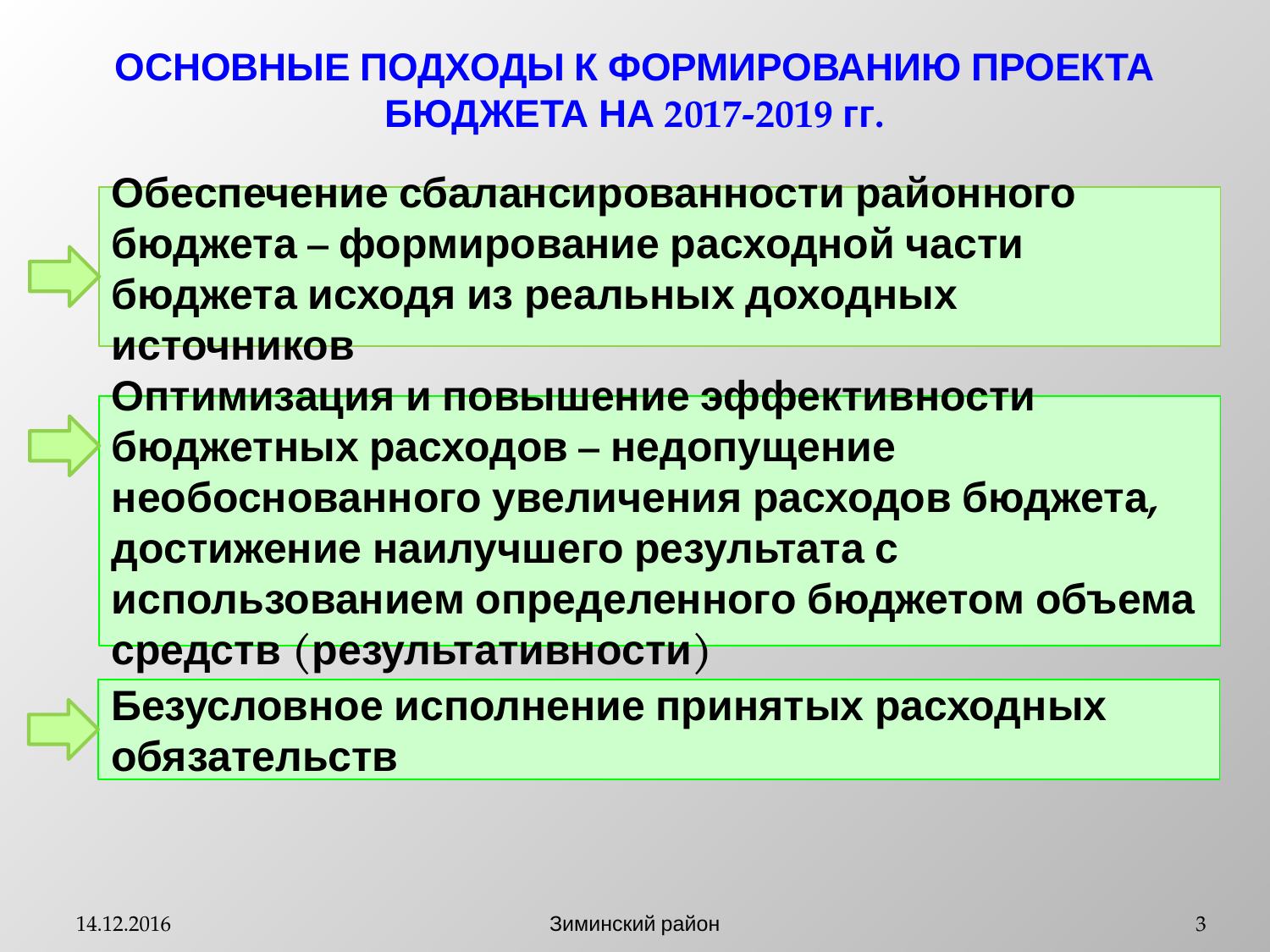

ОСНОВНЫЕ ПОДХОДЫ К ФОРМИРОВАНИЮ ПРОЕКТА БЮДЖЕТА НА 2017-2019 гг.

Обеспечение сбалансированности районного бюджета – формирование расходной части бюджета исходя из реальных доходных источников

Оптимизация и повышение эффективности бюджетных расходов – недопущение необоснованного увеличения расходов бюджета, достижение наилучшего результата с использованием определенного бюджетом объема средств (результативности)

Безусловное исполнение принятых расходных обязательств

14.12.2016
Зиминский район
3